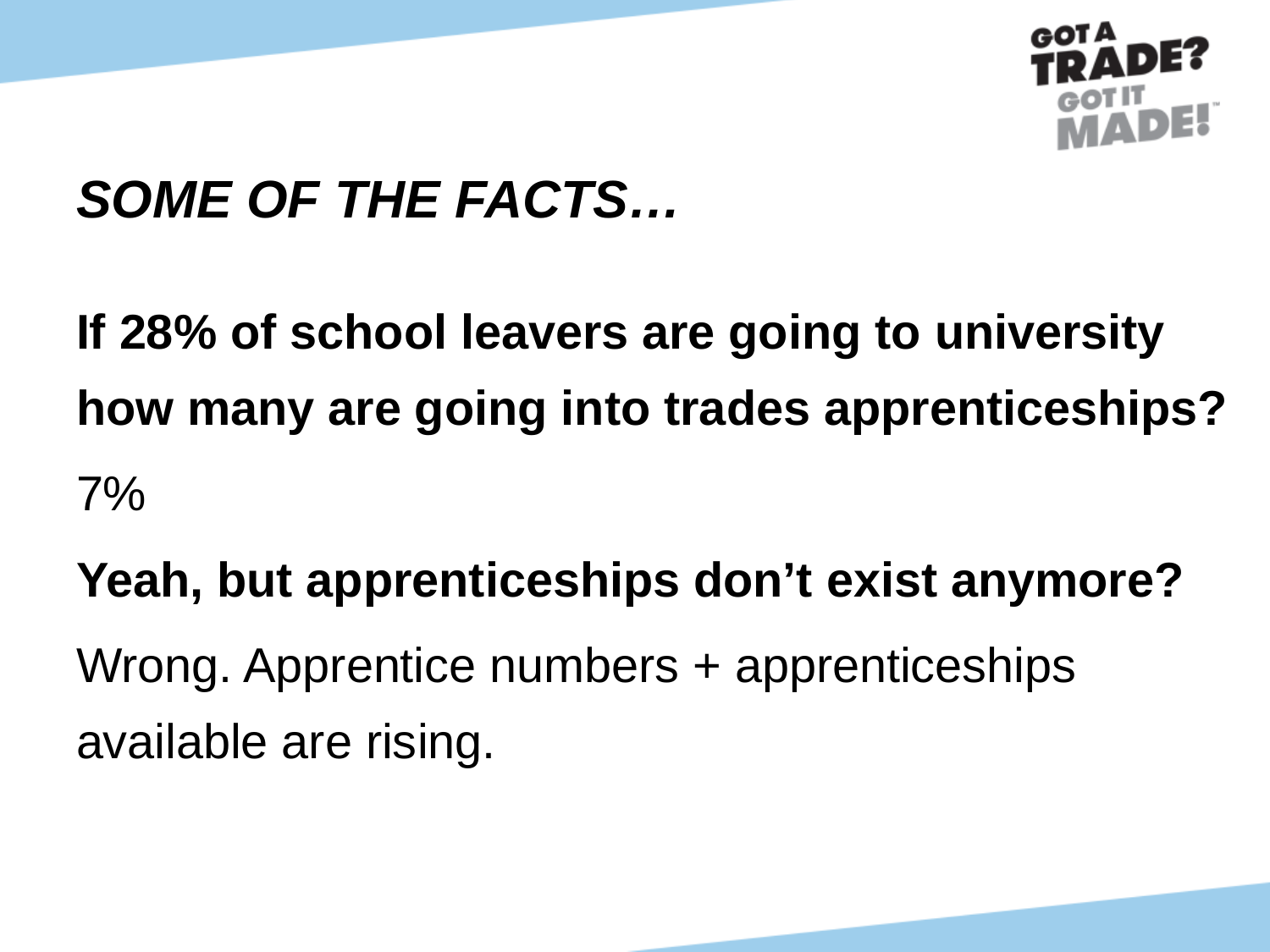

# SOME OF THE FACTS…
If 28% of school leavers are going to university how many are going into trades apprenticeships?
7%
Yeah, but apprenticeships don’t exist anymore?
Wrong. Apprentice numbers + apprenticeships available are rising.